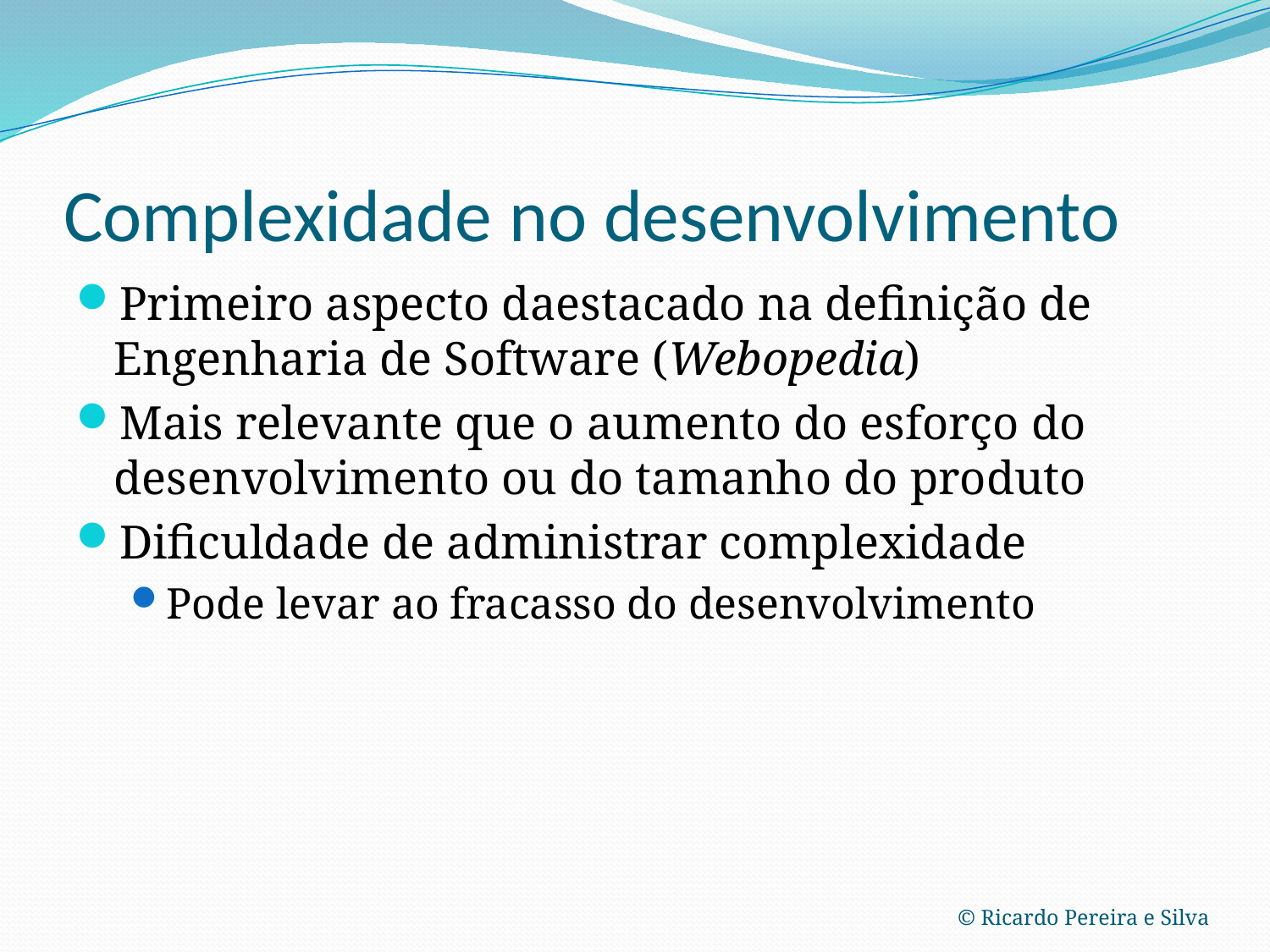

# Complexidade no desenvolvimento
Primeiro aspecto daestacado na definição de Engenharia de Software (Webopedia)
Mais relevante que o aumento do esforço do desenvolvimento ou do tamanho do produto
Dificuldade de administrar complexidade
Pode levar ao fracasso do desenvolvimento
© Ricardo Pereira e Silva